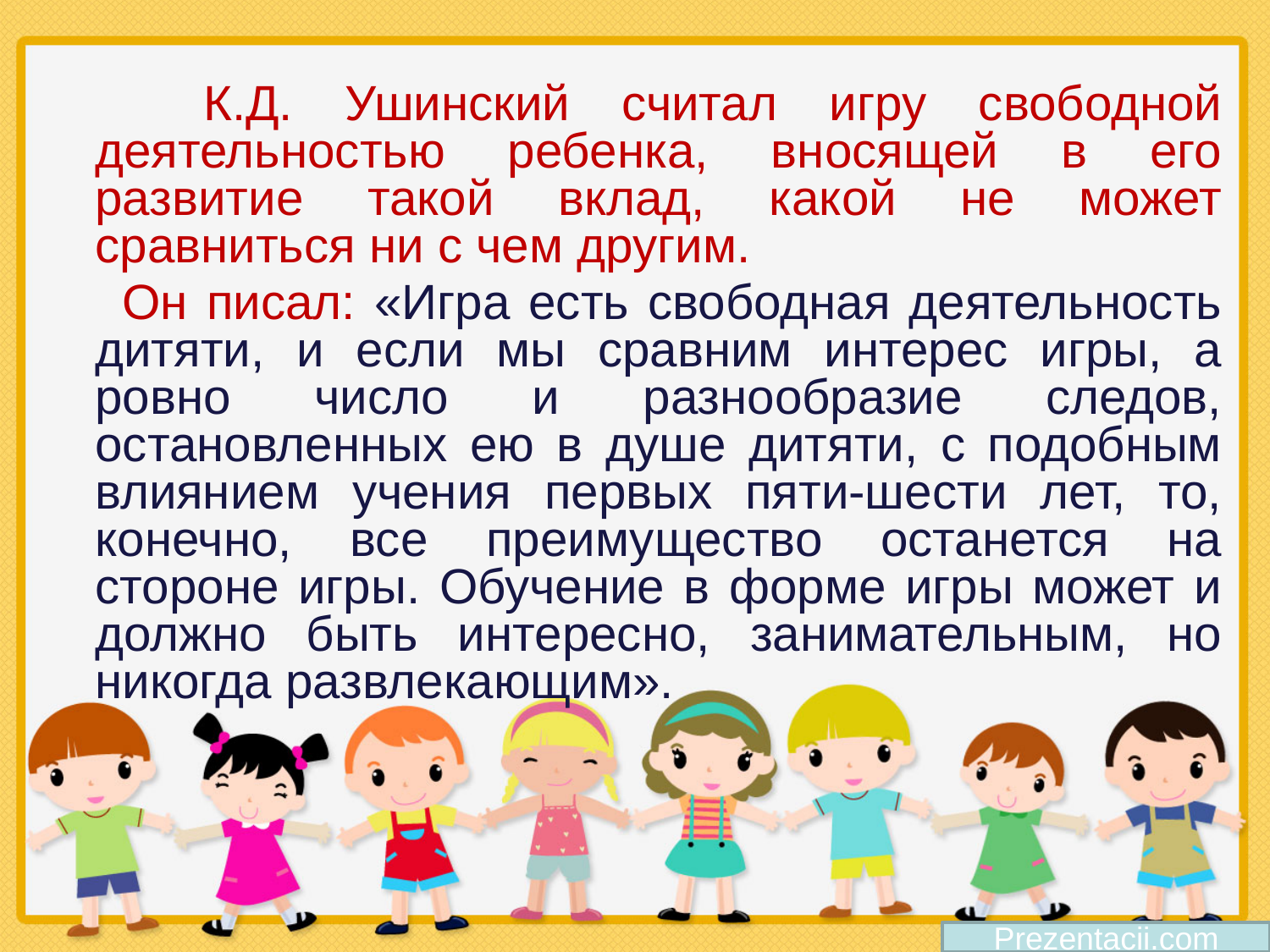

К.Д. Ушинский считал игру свободной деятельностью ребенка, вносящей в его развитие такой вклад, какой не может сравниться ни с чем другим.
    Он писал: «Игра есть свободная деятельность дитяти, и если мы сравним интерес игры, а ровно число и разнообразие следов, остановленных ею в душе дитяти, с подобным влиянием учения первых пяти-шести лет, то, конечно, все преимущество останется на стороне игры. Обучение в форме игры может и должно быть интересно, занимательным, но никогда развлекающим».
Prezentacii.com